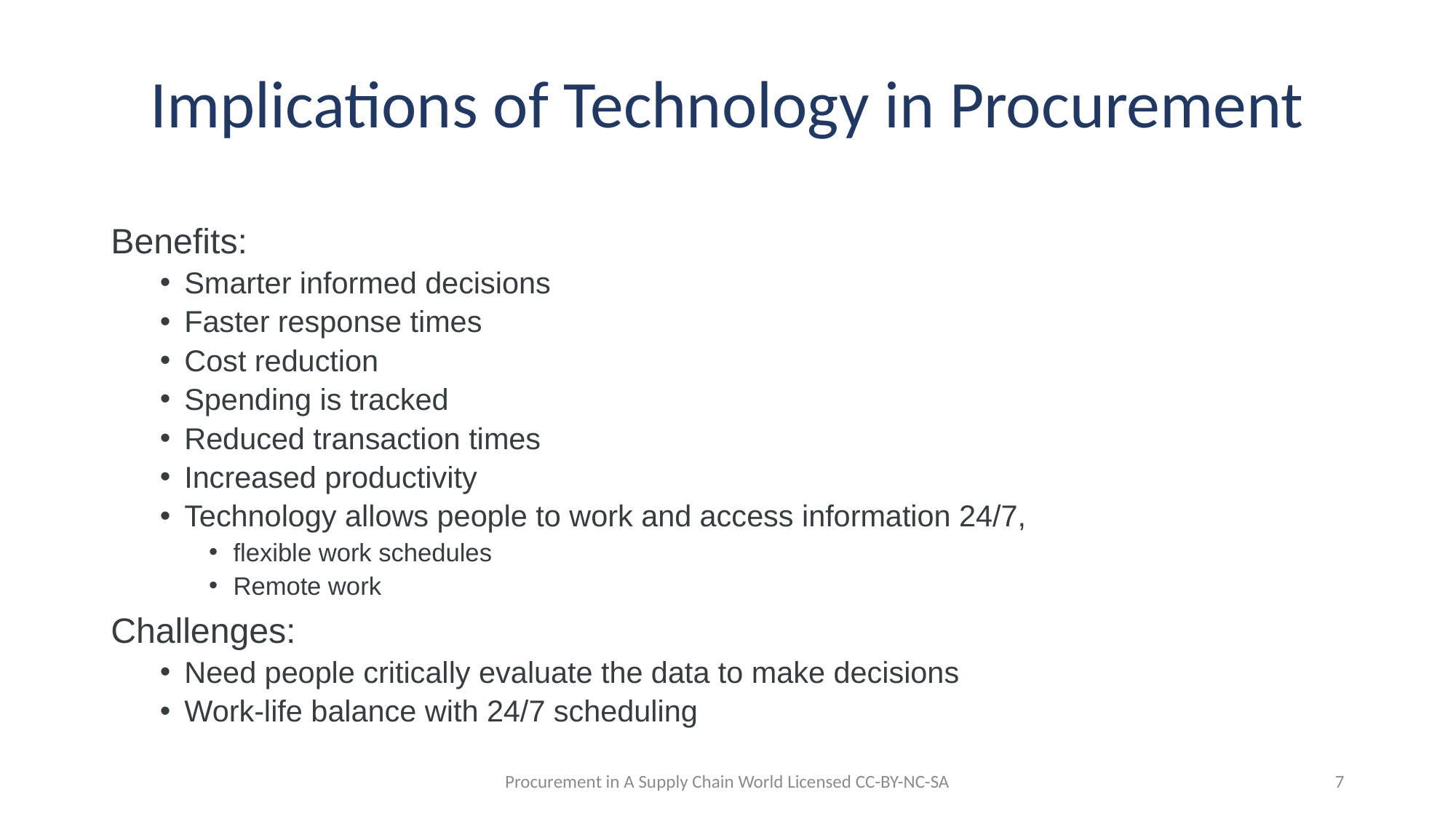

# Implications of Technology in Procurement

Benefits:
Smarter informed decisions
Faster response times
Cost reduction
Spending is tracked
Reduced transaction times
Increased productivity
Technology allows people to work and access information 24/7,
flexible work schedules
Remote work
Challenges:
Need people critically evaluate the data to make decisions
Work-life balance with 24/7 scheduling
Procurement in A Supply Chain World Licensed CC-BY-NC-SA
7